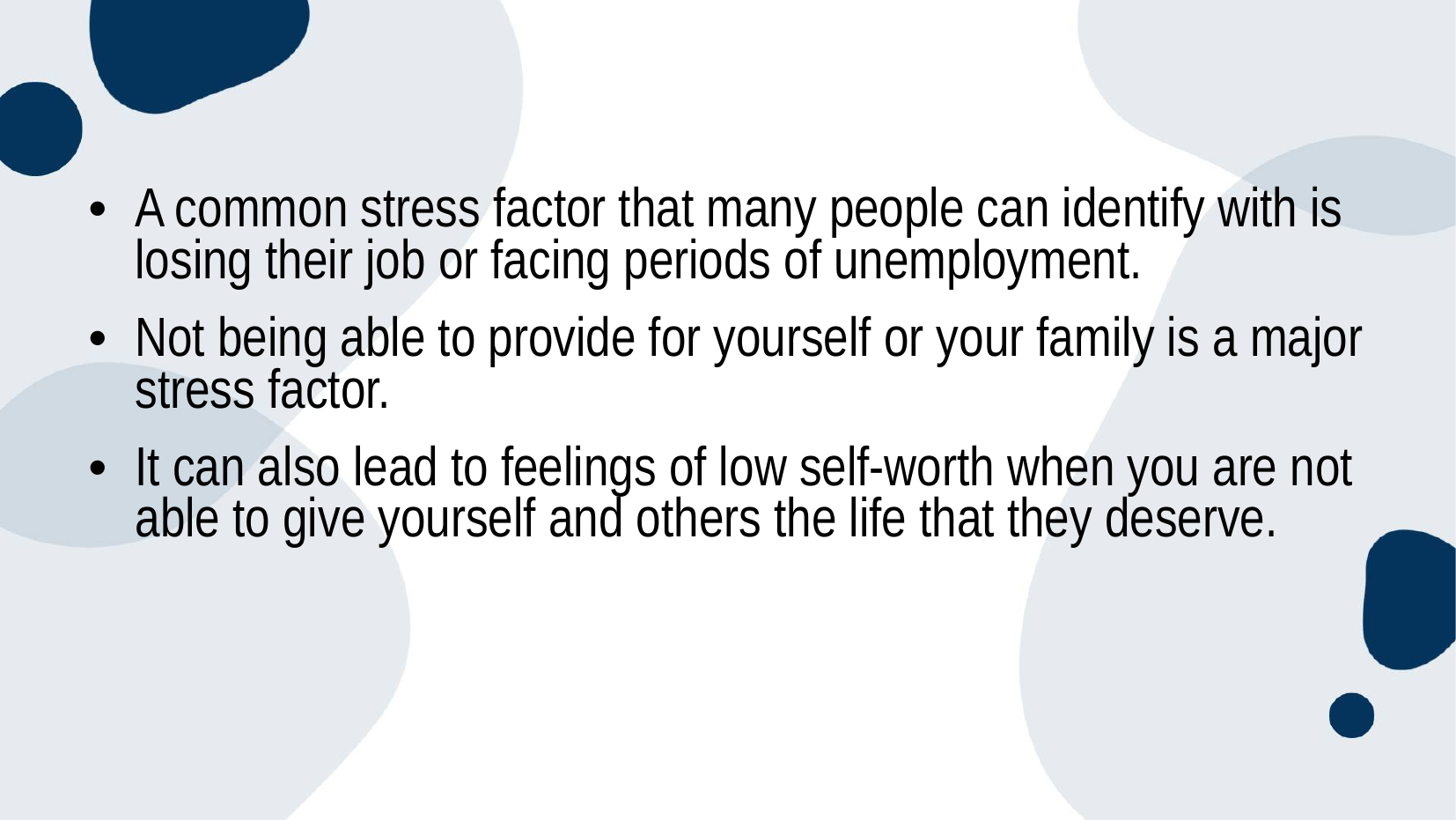

A common stress factor that many people can identify with is losing their job or facing periods of unemployment.
Not being able to provide for yourself or your family is a major stress factor.
It can also lead to feelings of low self-worth when you are not able to give yourself and others the life that they deserve.